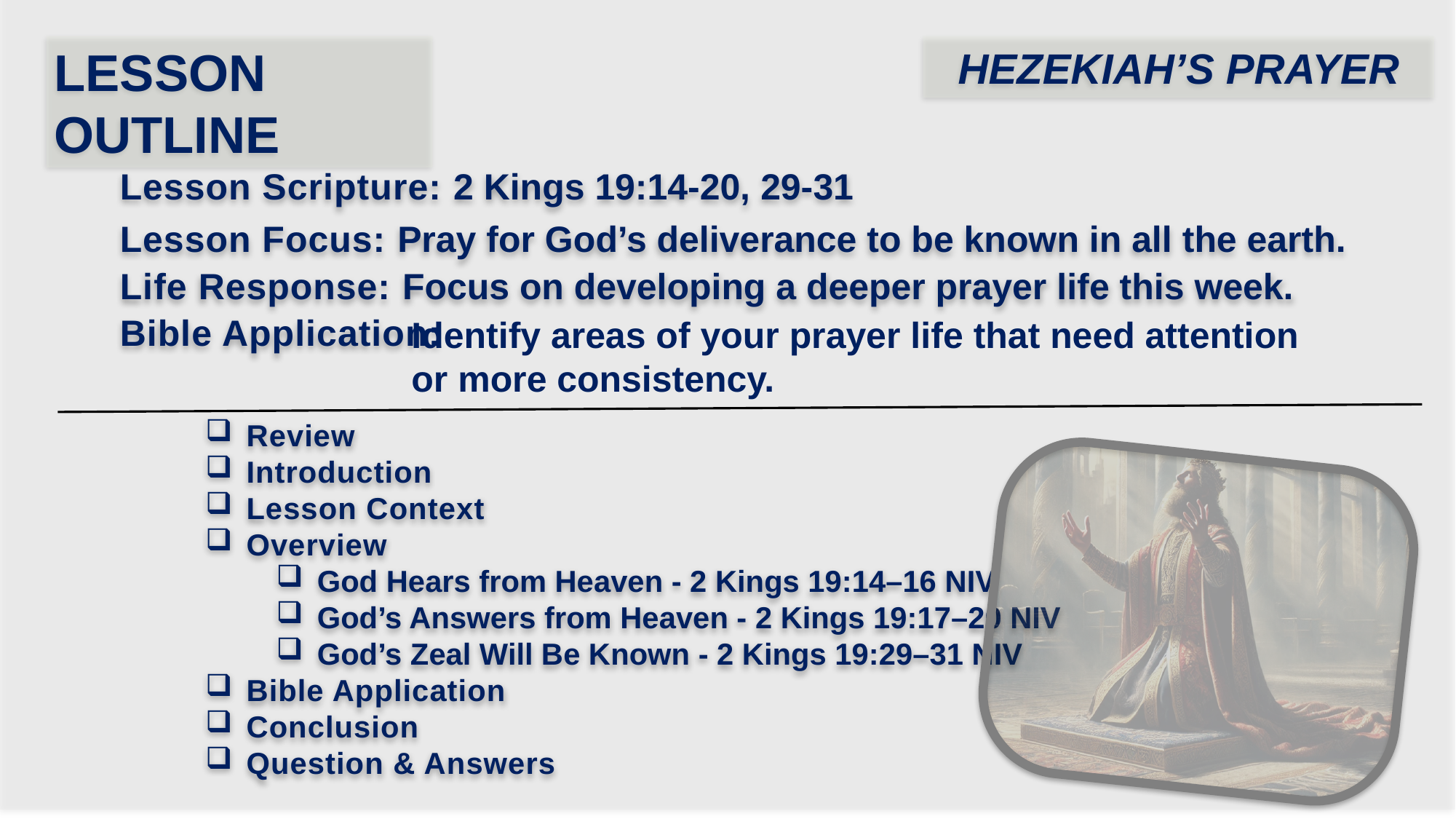

LESSON OUTLINE
HEZEKIAH’S PRAYER
Lesson Scripture: 2 Kings 19:14-20, 29-31
Lesson Focus: Pray for God’s deliverance to be known in all the earth.
Life Response: Focus on developing a deeper prayer life this week.
Bible Application:
Identify areas of your prayer life that need attention or more consistency.

Review
Introduction
Lesson Context
Overview
God Hears from Heaven - 2 Kings 19:14–16 NIV
God’s Answers from Heaven - 2 Kings 19:17–20 NIV
God’s Zeal Will Be Known - 2 Kings 19:29–31 NIV
Bible Application
Conclusion
Question & Answers